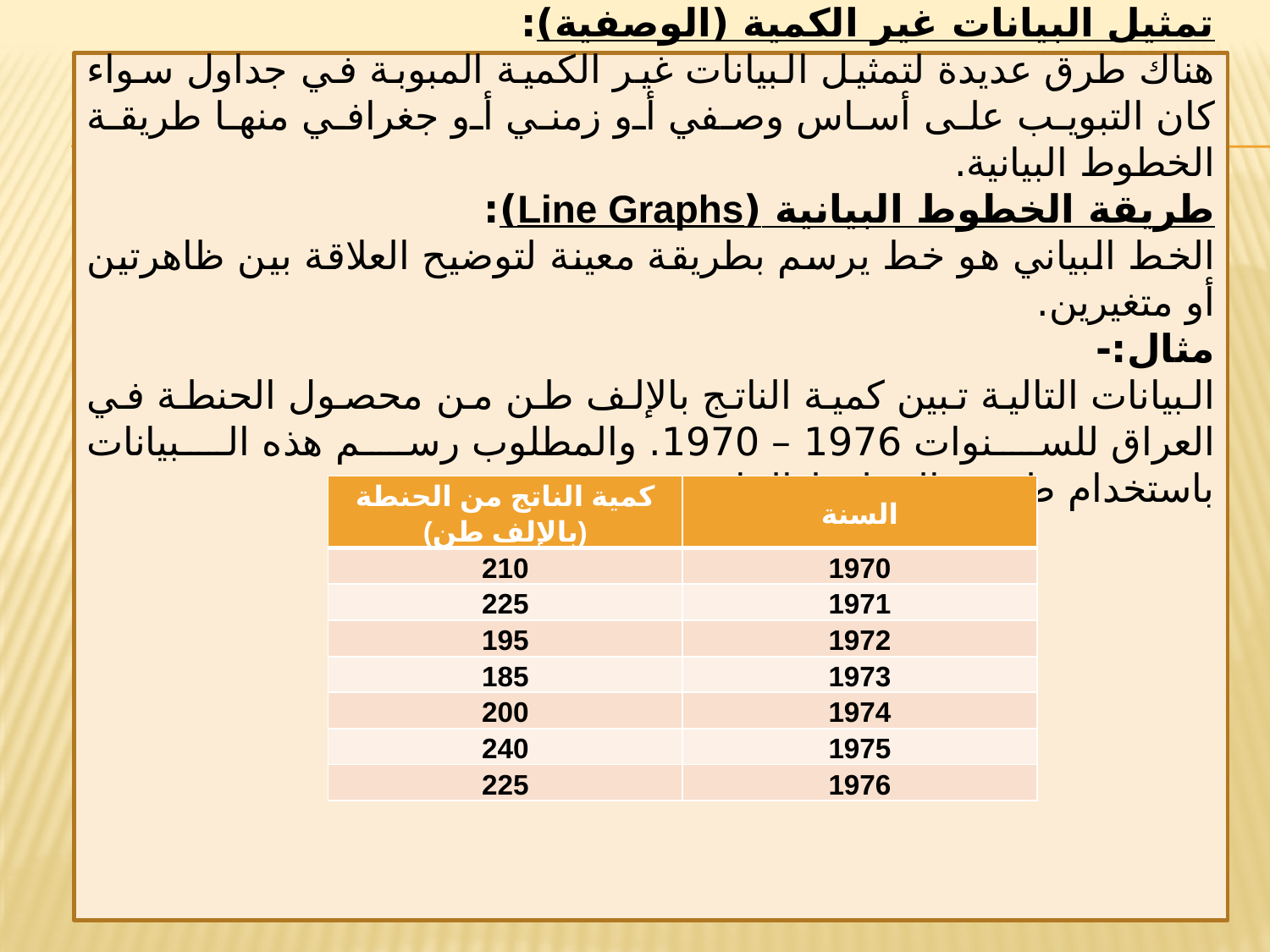

تمثيل البيانات غير الكمية (الوصفية):
	هناك طرق عديدة لتمثيل البيانات غير الكمية المبوبة في جداول سواء كان التبويب على أساس وصفي أو زمني أو جغرافي منها طريقة الخطوط البيانية.
طريقة الخطوط البيانية (Line Graphs):
	الخط البياني هو خط يرسم بطريقة معينة لتوضيح العلاقة بين ظاهرتين أو متغيرين.
مثال:-
البيانات التالية تبين كمية الناتج بالإلف طن من محصول الحنطة في العراق للسنوات 1976 – 1970. والمطلوب رسم هذه البيانات باستخدام طريقة الخطوط البيانية:-

| كمية الناتج من الحنطة (بالإلف طن) | السنة |
| --- | --- |
| 210 | 1970 |
| 225 | 1971 |
| 195 | 1972 |
| 185 | 1973 |
| 200 | 1974 |
| 240 | 1975 |
| 225 | 1976 |